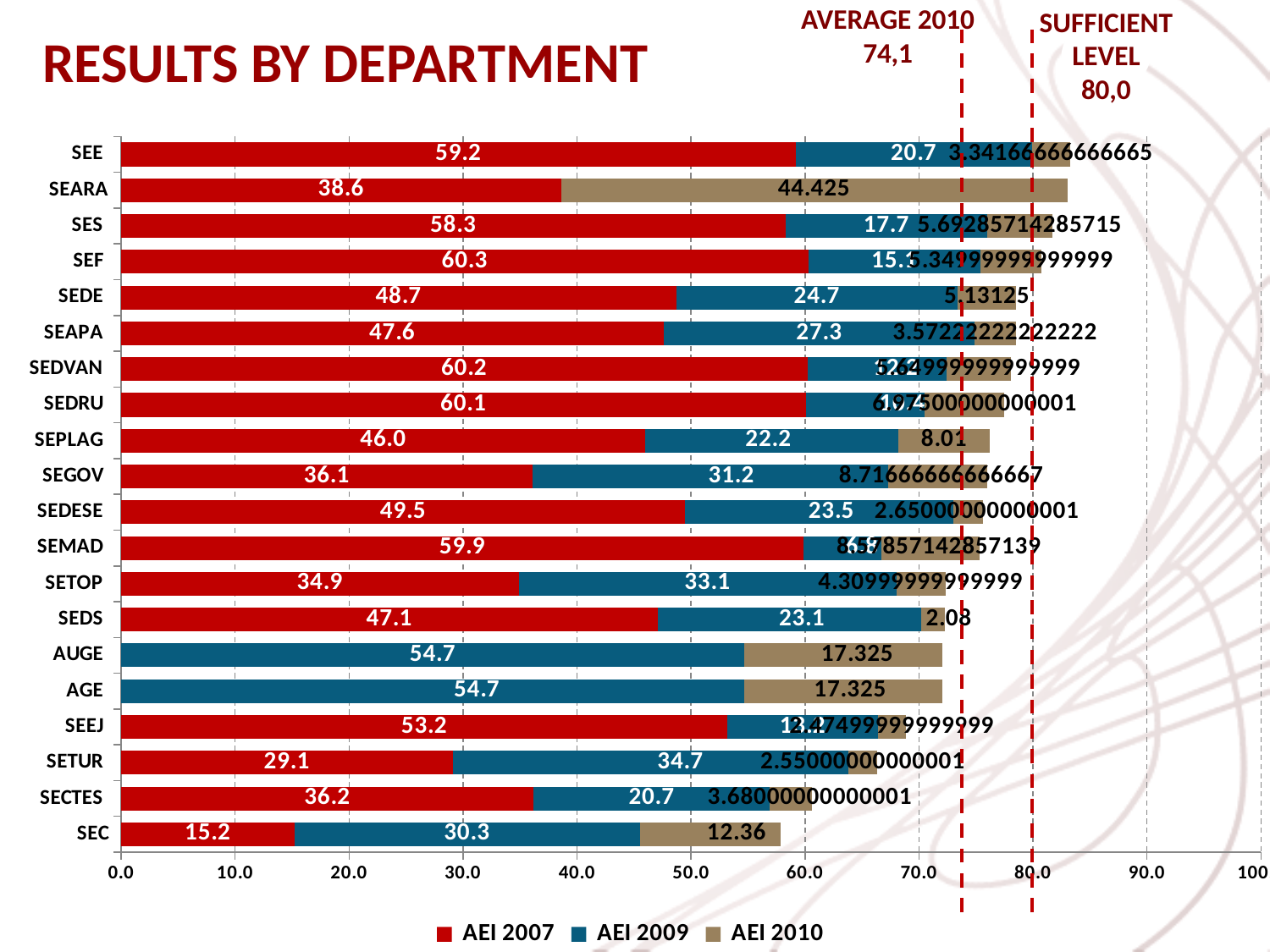

AVERAGE 2010
74,1
RESULTS BY DEPARTMENT
SUFFICIENT
LEVEL
80,0

### Chart

| Category |  AEI 2007 |  AEI 2009 |  AEI 2010 |
|---|---|---|---|
| SEC | 15.2 | 30.3 | 12.360000000000024 |
| SECTES  | 36.2 | 20.699999999999996 | 3.680000000000008 |
| SETUR  | 29.1 | 34.70000000000001 | 2.5500000000000114 |
| SEEJ  | 53.2 | 13.200000000000003 | 2.4749999999999943 |
| AGE  | None | 54.7 | 17.325000000000003 |
| AUGE  | None | 54.7 | 17.325000000000003 |
| SEDS  | 47.1 | 23.1 | 2.0799999999999983 |
| SETOP  | 34.9 | 33.1 | 4.309999999999988 |
| SEMAD  | 59.9 | 6.800000000000004 | 8.578571428571392 |
| SEDESE  | 49.5 | 23.5 | 2.6500000000000057 |
| SEGOV  | 36.1 | 31.199999999999996 | 8.71666666666667 |
| SEPLAG  | 46.0 | 22.200000000000003 | 8.010000000000002 |
| SEDRU  | 60.1 | 10.400000000000002 | 6.975000000000009 |
| SEDVAN  | 60.2 | 12.200000000000003 | 5.6499999999999915 |
| SEAPA  | 47.6 | 27.300000000000004 | 3.572222222222223 |
| SEDE  | 48.7 | 24.700000000000003 | 5.131250000000001 |
| SEF  | 60.3 | 15.100000000000009 | 5.349999999999994 |
| SES  | 58.3 | 17.700000000000003 | 5.6928571428571475 |
| SEARA | 38.6 | None | 44.42500000000001 |
| SEE  | 59.2 | 20.700000000000003 | 3.3416666666666544 |